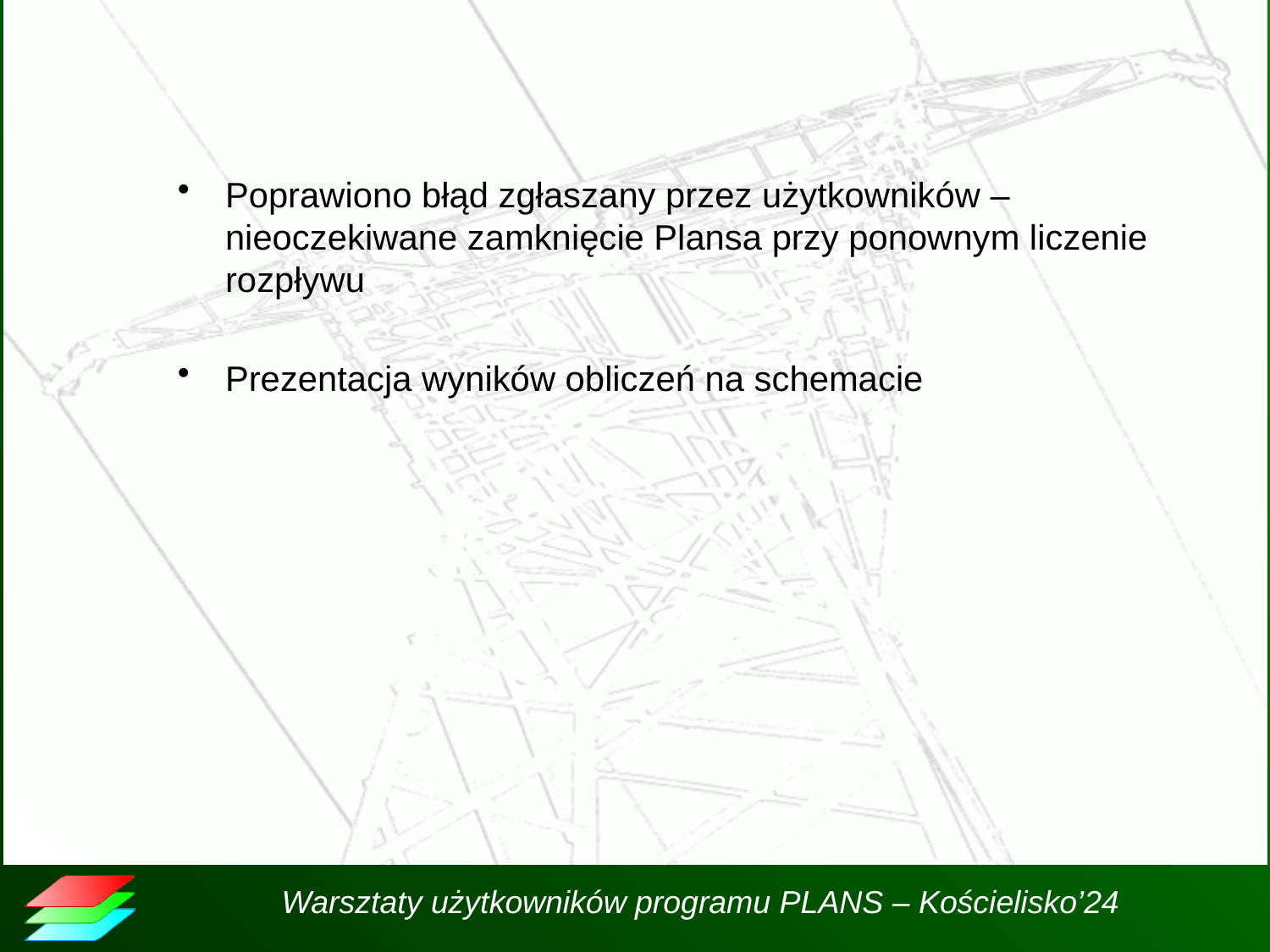

#
Poprawiono błąd zgłaszany przez użytkowników – nieoczekiwane zamknięcie Plansa przy ponownym liczenie rozpływu

Prezentacja wyników obliczeń na schemacie